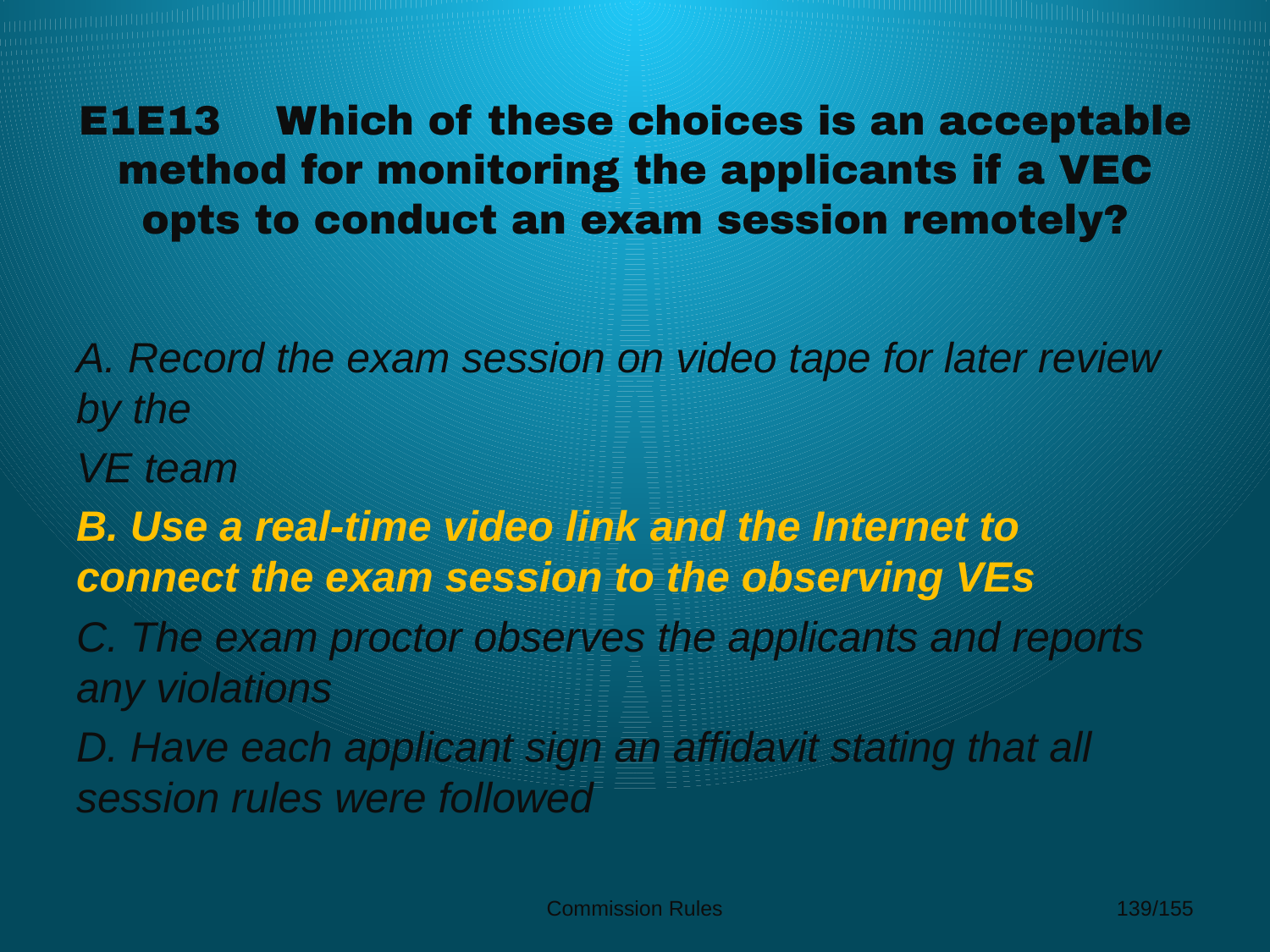

# E1E13    Which of these choices is an acceptable method for monitoring the applicants if a VEC opts to conduct an exam session remotely?
A. Record the exam session on video tape for later review by the
VE team
B. Use a real-time video link and the Internet to connect the exam session to the observing VEs
C. The exam proctor observes the applicants and reports any violations
D. Have each applicant sign an affidavit stating that all session rules were followed
Commission Rules
139/155